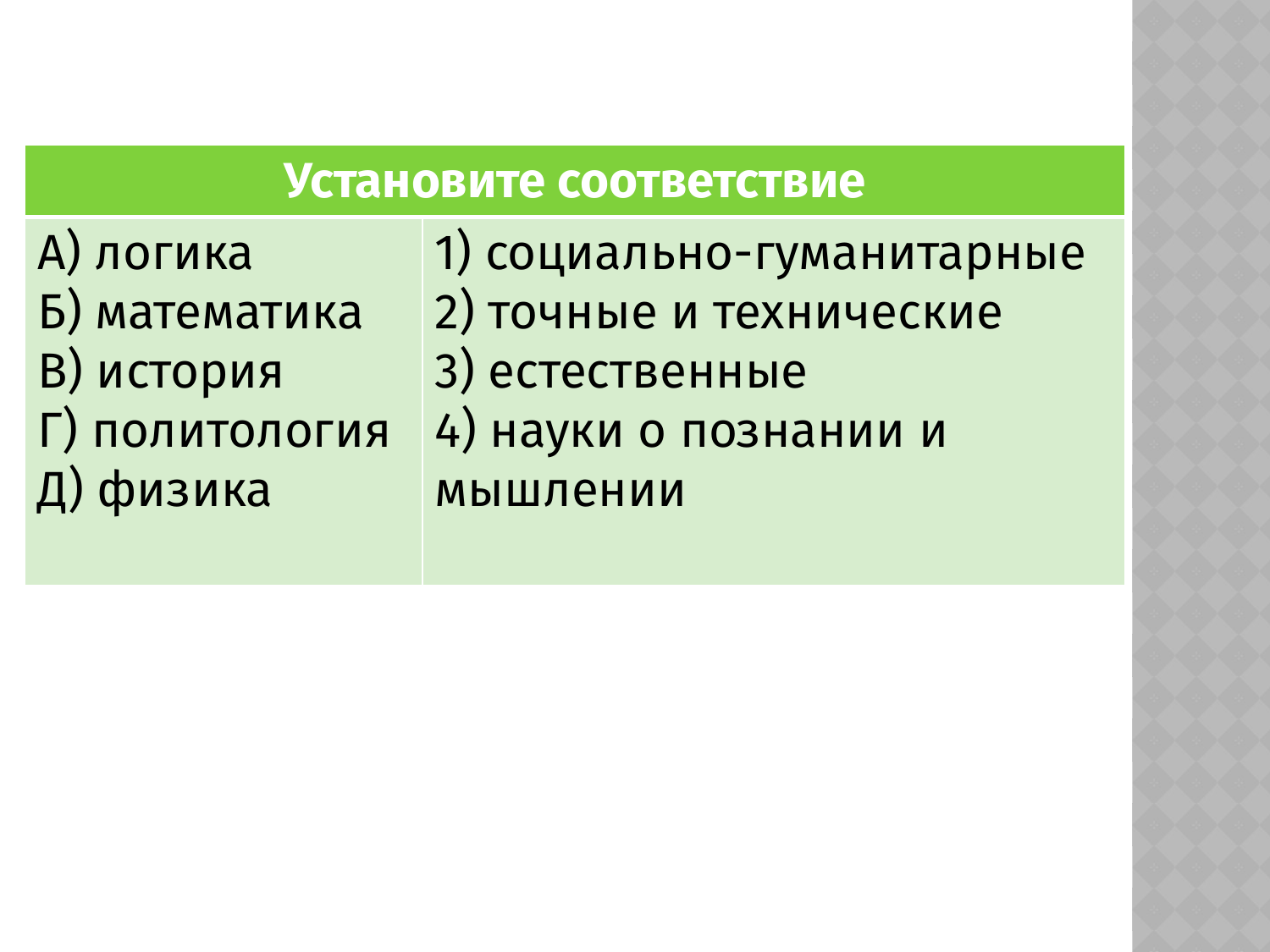

| Установите соответствие |  |
| --- | --- |
| А) логика Б) математика В) история Г) политология Д) физика | 1) социально-гуманитарные 2) точные и технические 3) естественные 4) науки о познании и мышлении |